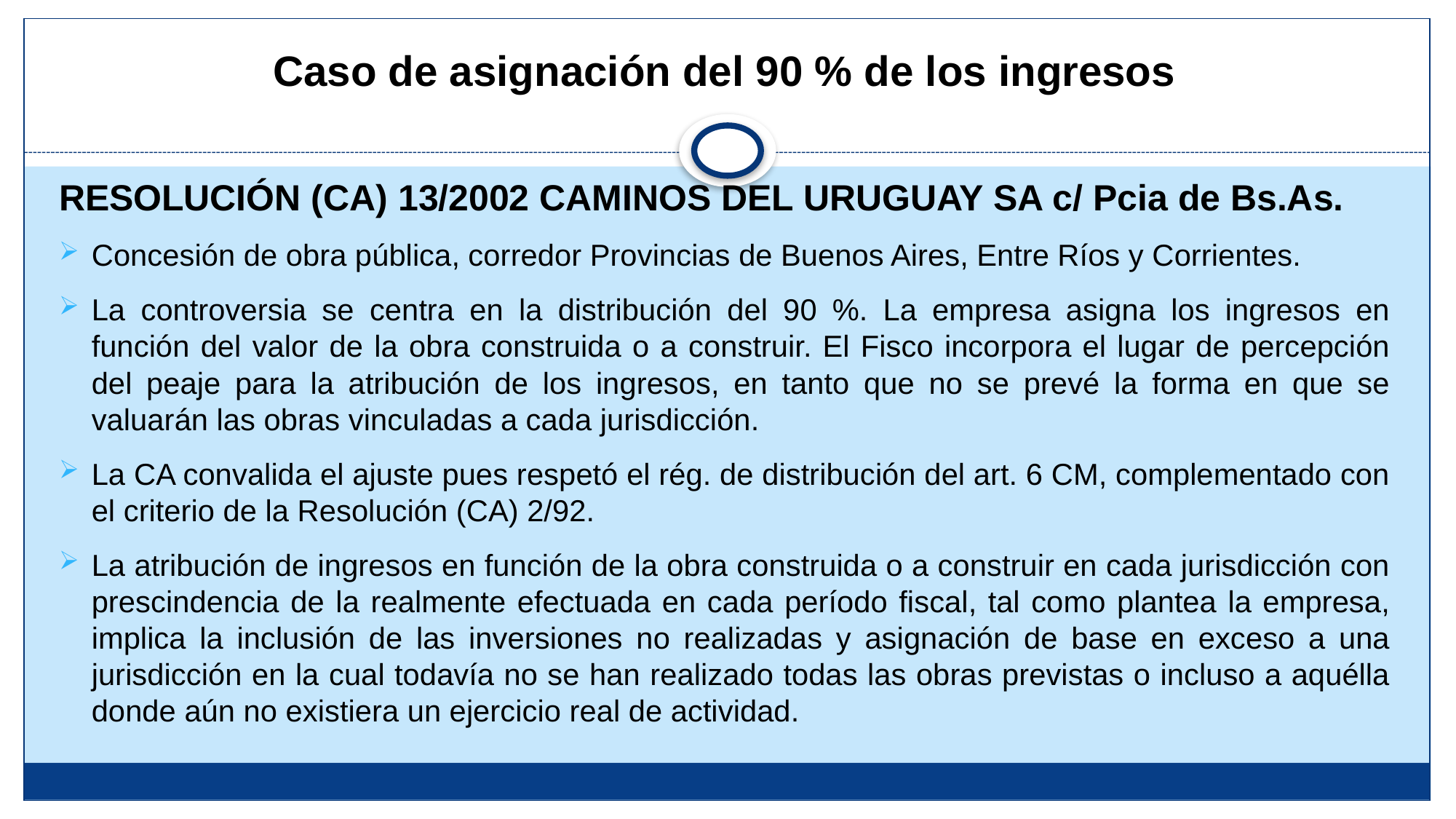

# Caso de asignación del 90 % de los ingresos
RESOLUCIÓN (CA) 13/2002 CAMINOS DEL URUGUAY SA c/ Pcia de Bs.As.
Concesión de obra pública, corredor Provincias de Buenos Aires, Entre Ríos y Corrientes.
La controversia se centra en la distribución del 90 %. La empresa asigna los ingresos en función del valor de la obra construida o a construir. El Fisco incorpora el lugar de percepción del peaje para la atribución de los ingresos, en tanto que no se prevé la forma en que se valuarán las obras vinculadas a cada jurisdicción.
La CA convalida el ajuste pues respetó el rég. de distribución del art. 6 CM, complementado con el criterio de la Resolución (CA) 2/92.
La atribución de ingresos en función de la obra construida o a construir en cada jurisdicción con prescindencia de la realmente efectuada en cada período fiscal, tal como plantea la empresa, implica la inclusión de las inversiones no realizadas y asignación de base en exceso a una jurisdicción en la cual todavía no se han realizado todas las obras previstas o incluso a aquélla donde aún no existiera un ejercicio real de actividad.